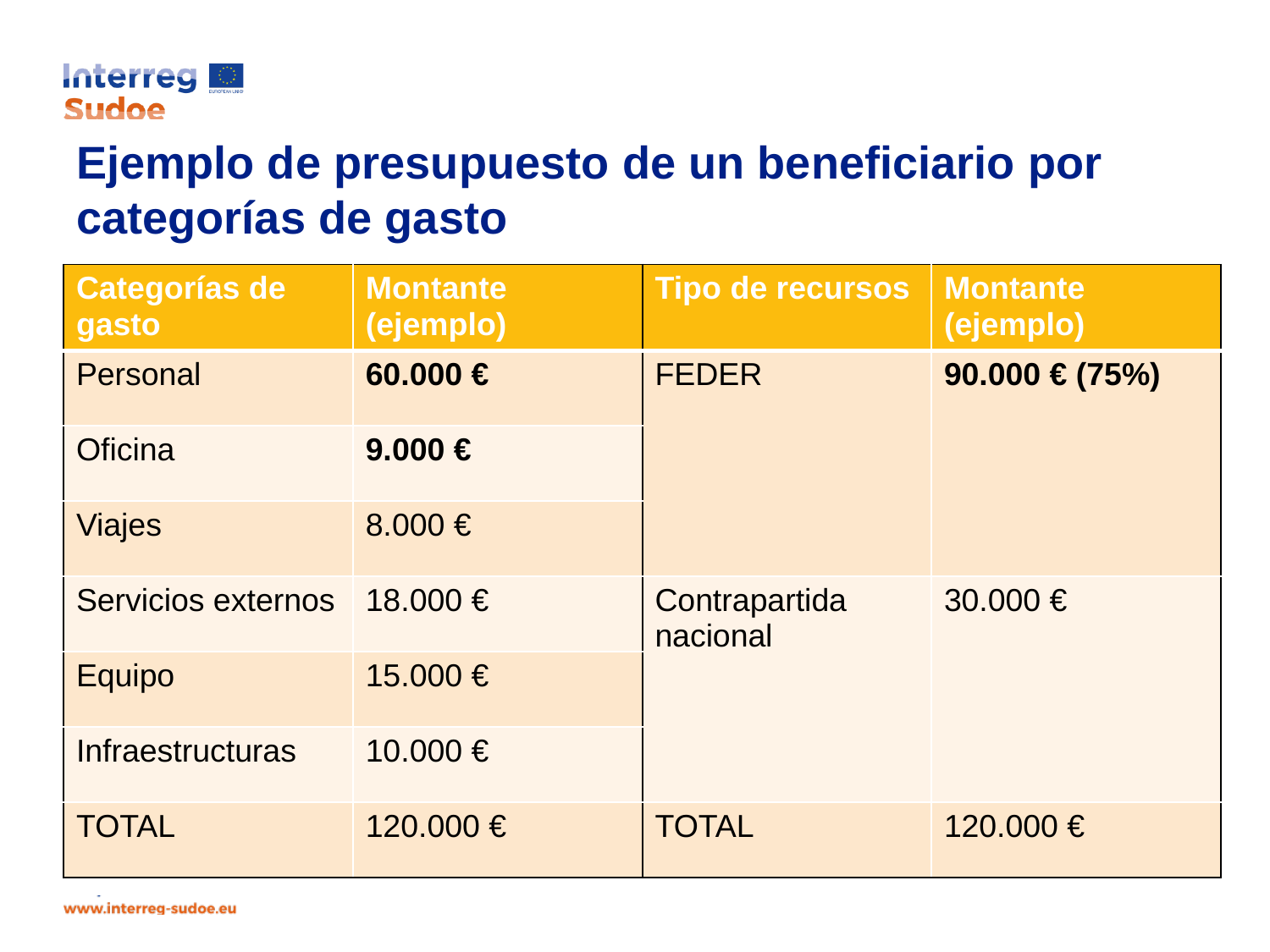

# Ejemplo de presupuesto de un beneficiario por categorías de gasto
| Categorías de gasto | Montante (ejemplo) | Tipo de recursos | Montante (ejemplo) |
| --- | --- | --- | --- |
| Personal | 60.000 € | FEDER | 90.000 € (75%) |
| Oficina | 9.000 € |  |  |
| Viajes | 8.000 € |  |  |
| Servicios externos | 18.000 € | Contrapartida nacional | 30.000 € |
| Equipo | 15.000 € |  |  |
| Infraestructuras | 10.000 € |  |  |
| TOTAL | 120.000 € | TOTAL | 120.000 € |